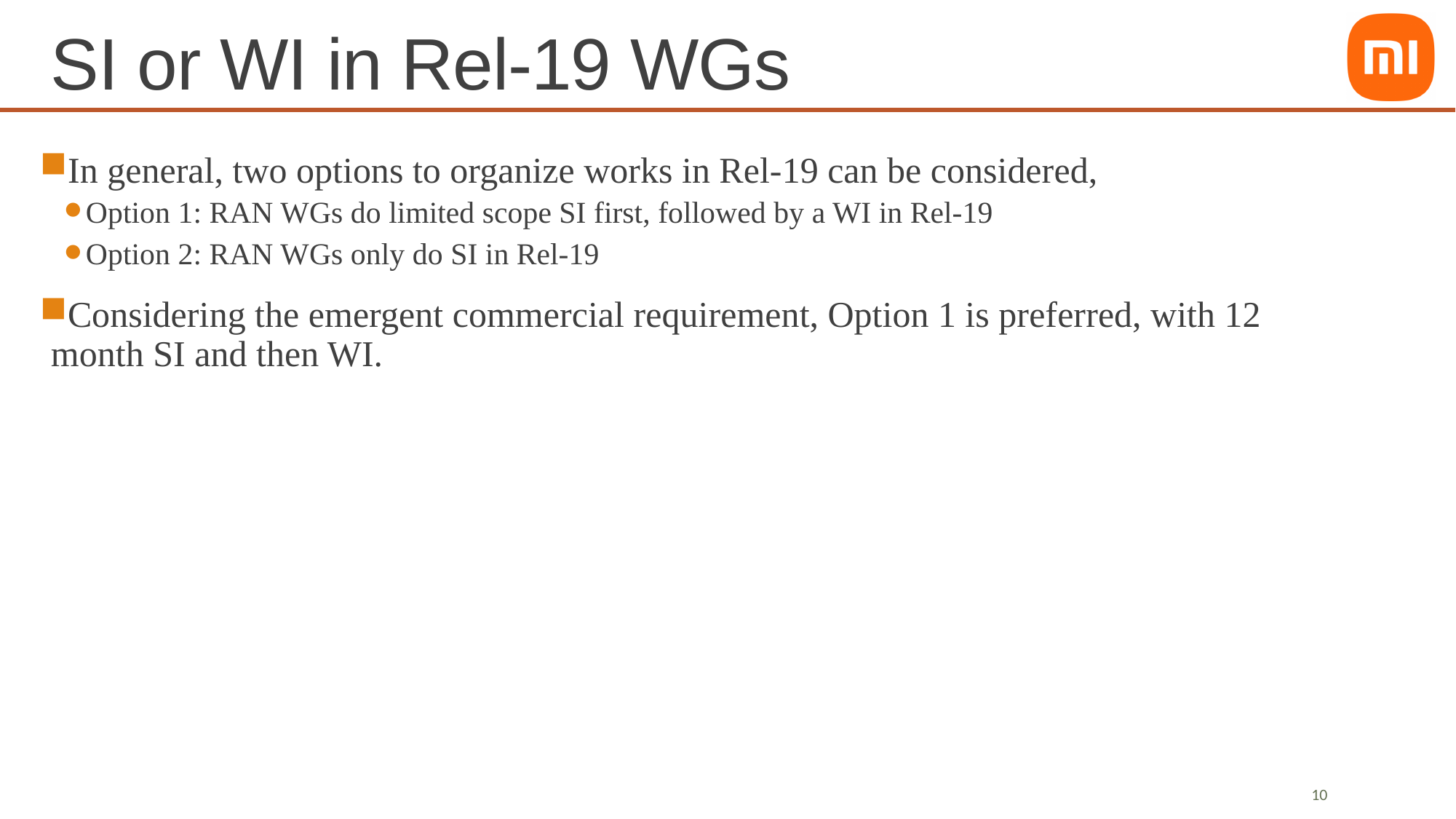

# SI or WI in Rel-19 WGs
In general, two options to organize works in Rel-19 can be considered,
Option 1: RAN WGs do limited scope SI first, followed by a WI in Rel-19
Option 2: RAN WGs only do SI in Rel-19
Considering the emergent commercial requirement, Option 1 is preferred, with 12 month SI and then WI.